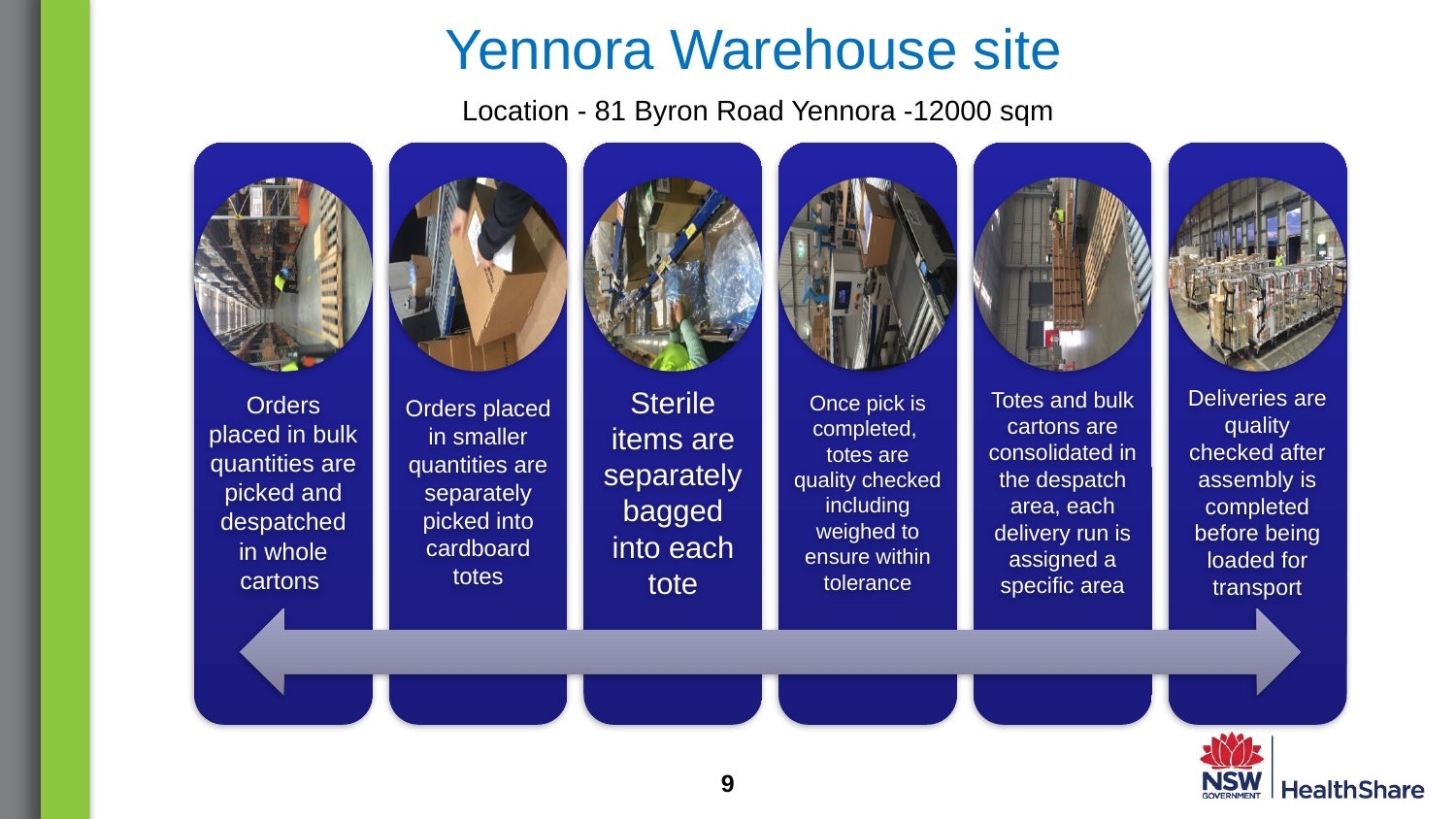

Yennora Warehouse site
Location - 81 Byron Road Yennora -12000 sqm
Orders placed in bulk quantities are picked and despatched in whole cartons
Once pick is completed,  totes are quality checked including weighed to ensure within tolerance
Totes and bulk cartons are consolidated in the despatch area, each delivery run is assigned a specific area
Orders placed in smaller quantities are separately picked into cardboard totes
Sterile items are separately bagged into each tote
Deliveries are quality checked after assembly is completed before being loaded for transport